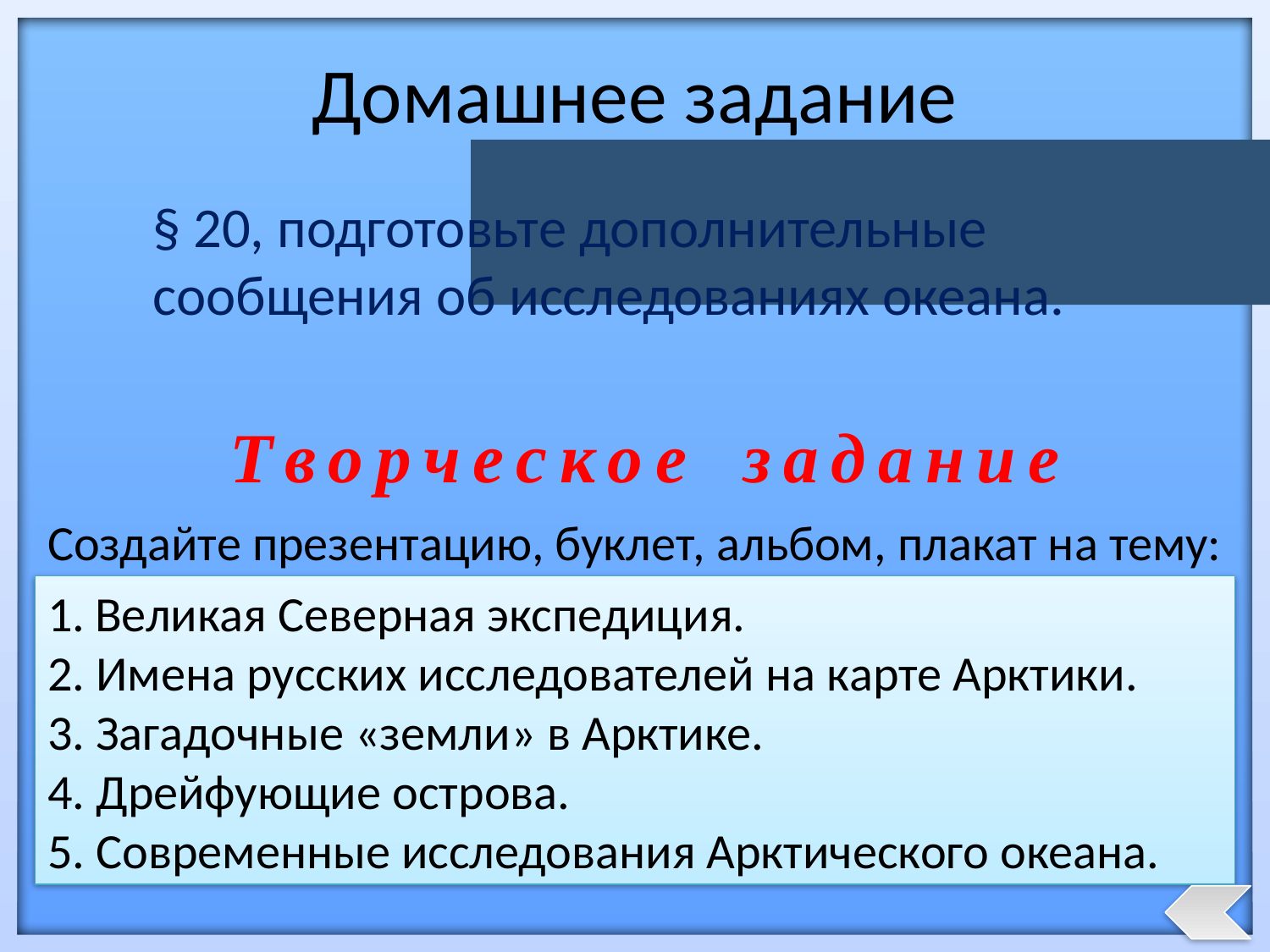

# Домашнее задание
§ 20, подготовьте дополнительные сообщения об исследованиях океана.

Т в о р ч е с к о е    з а д а н и е
Создайте презентацию, буклет, альбом, плакат на тему:
Великая Северная экспедиция.
2. Имена русских исследователей на карте Арктики.
3. Загадочные «земли» в Арктике.
4. Дрейфующие острова.
5. Современные исследования Арктического океана.